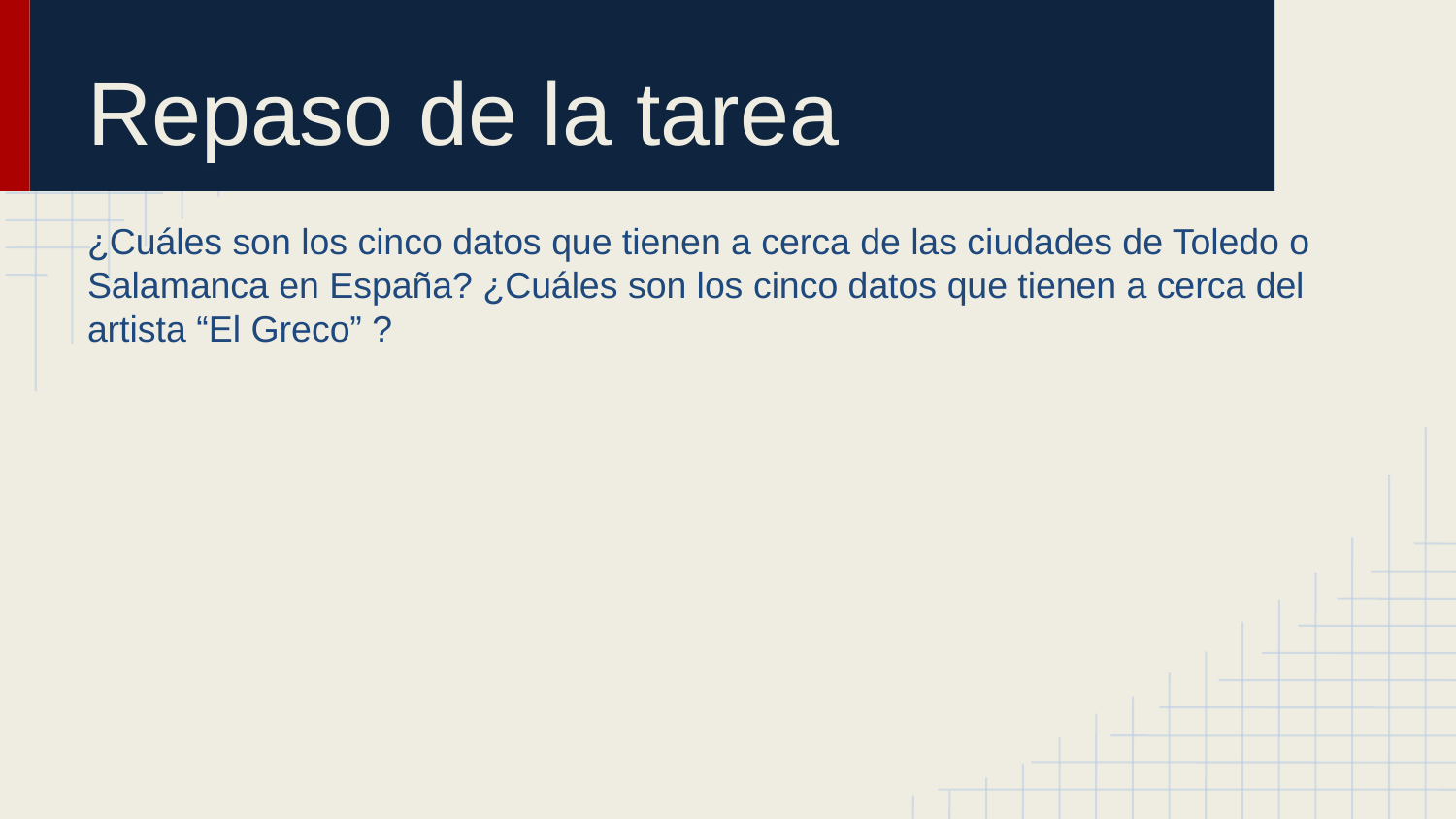

# Repaso de la tarea
¿Cuáles son los cinco datos que tienen a cerca de las ciudades de Toledo o Salamanca en España? ¿Cuáles son los cinco datos que tienen a cerca del artista “El Greco” ?